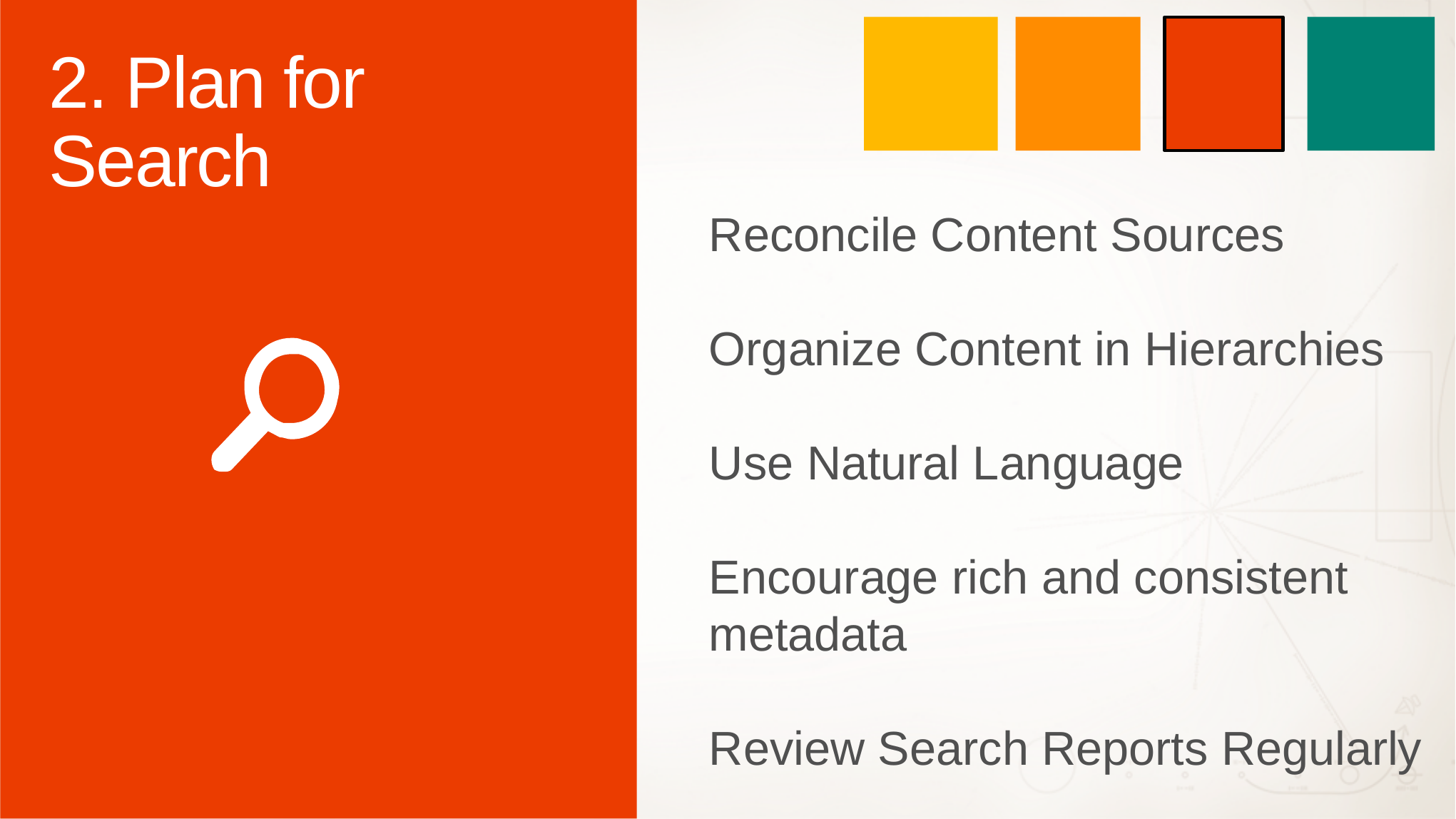

# 2. Plan for Search
Reconcile Content Sources

Organize Content in Hierarchies

Use Natural Language

Encourage rich and consistent metadata

Review Search Reports Regularly